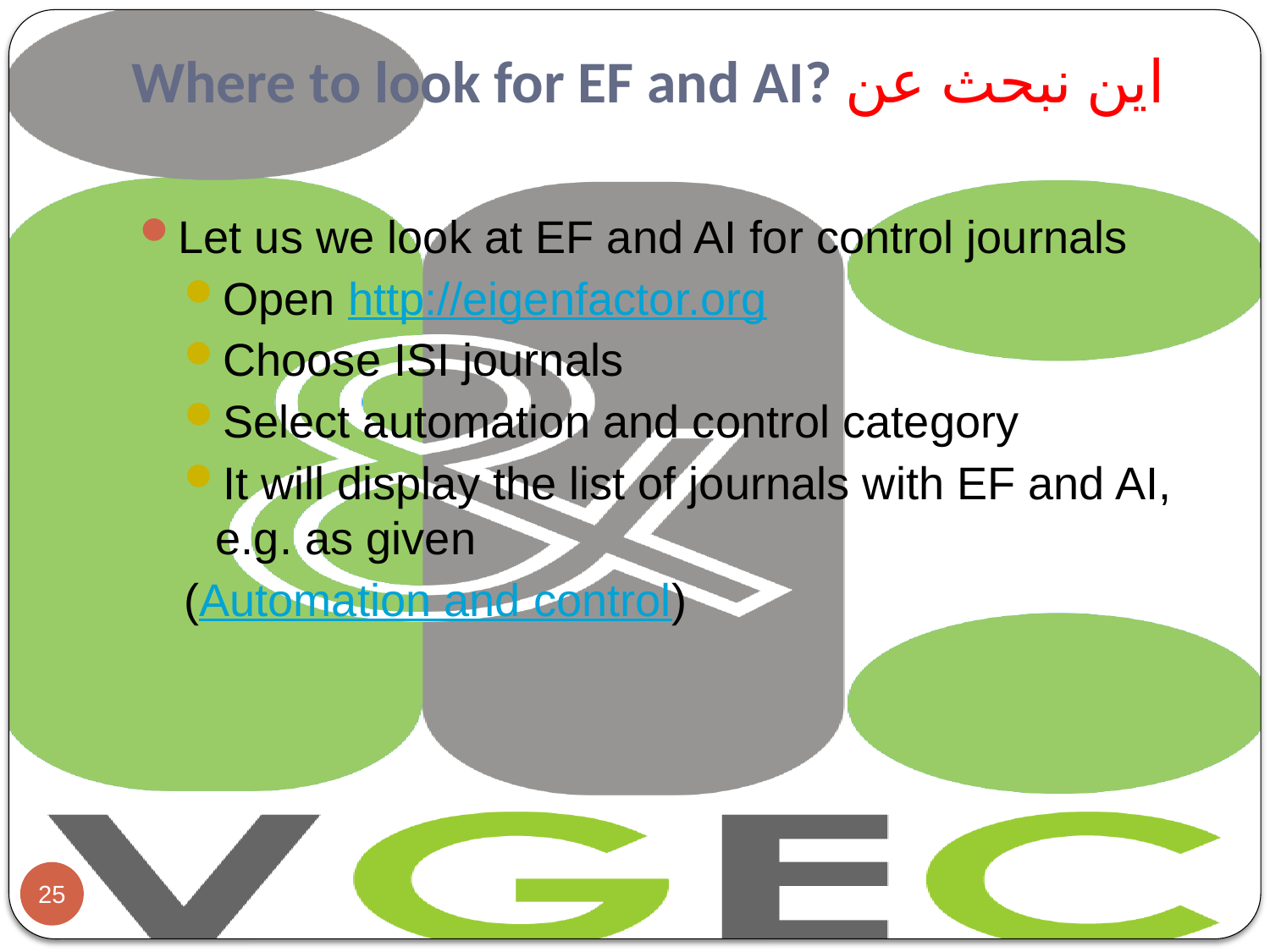

# Where to look for EF and AI? اين نبحث عن
Let us we look at EF and AI for control journals
Open http://eigenfactor.org
Choose ISI journals
Select automation and control category
It will display the list of journals with EF and AI, e.g. as given
(Automation and control)
25